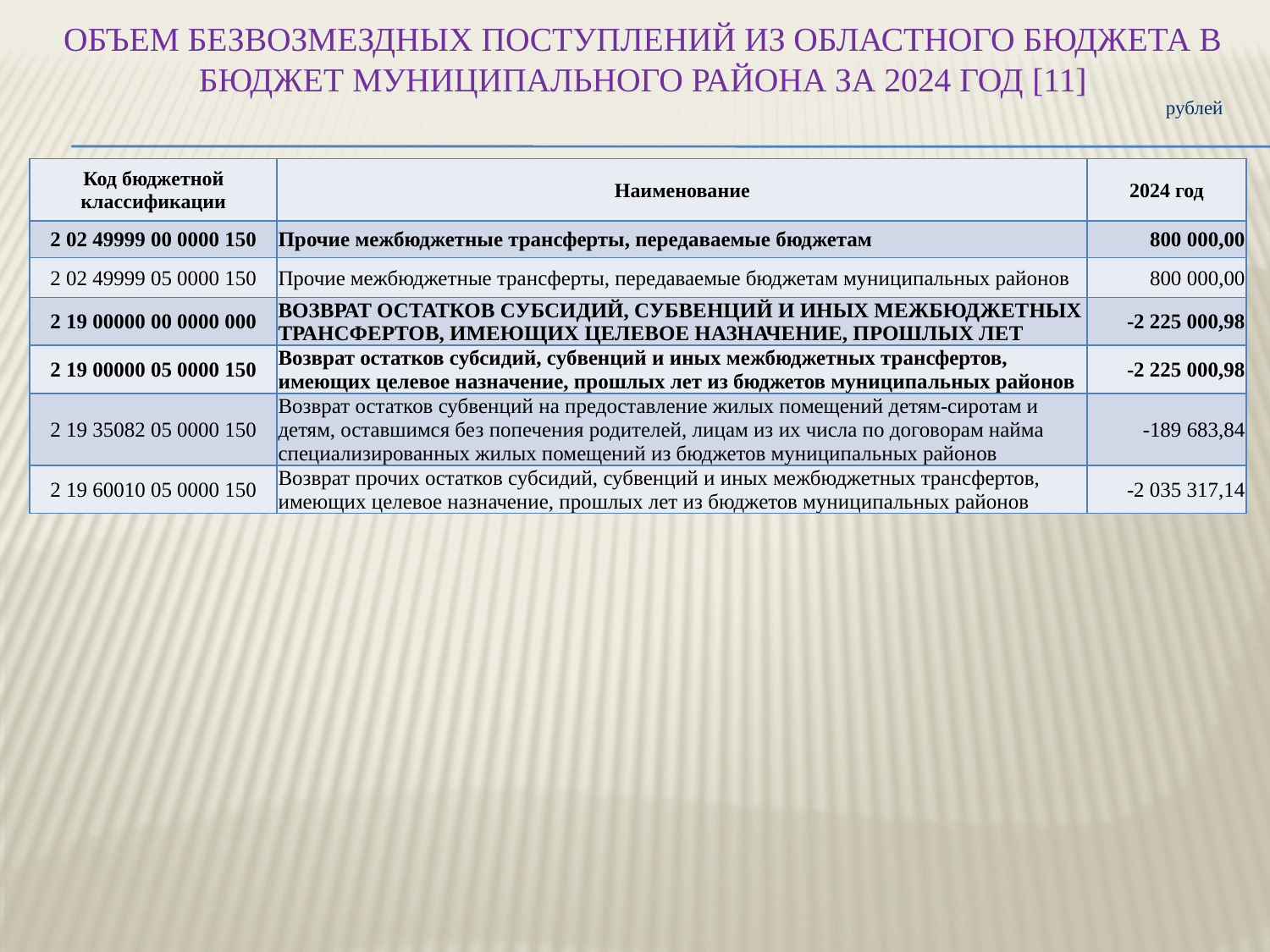

# ОБЪЕМ БЕЗВОЗМЕЗДНЫХ ПОСТУПЛЕНИЙ ИЗ ОБЛАСТНОГО БЮДЖЕТА В БЮДЖЕТ МУНИЦИПАЛЬНОГО РАЙОНА ЗА 2024 ГОД [11]
рублей
| Код бюджетной классификации | Наименование | 2024 год |
| --- | --- | --- |
| 2 02 49999 00 0000 150 | Прочие межбюджетные трансферты, передаваемые бюджетам | 800 000,00 |
| 2 02 49999 05 0000 150 | Прочие межбюджетные трансферты, передаваемые бюджетам муниципальных районов | 800 000,00 |
| 2 19 00000 00 0000 000 | ВОЗВРАТ ОСТАТКОВ СУБСИДИЙ, СУБВЕНЦИЙ И ИНЫХ МЕЖБЮДЖЕТНЫХ ТРАНСФЕРТОВ, ИМЕЮЩИХ ЦЕЛЕВОЕ НАЗНАЧЕНИЕ, ПРОШЛЫХ ЛЕТ | -2 225 000,98 |
| 2 19 00000 05 0000 150 | Возврат остатков субсидий, субвенций и иных межбюджетных трансфертов, имеющих целевое назначение, прошлых лет из бюджетов муниципальных районов | -2 225 000,98 |
| 2 19 35082 05 0000 150 | Возврат остатков субвенций на предоставление жилых помещений детям-сиротам и детям, оставшимся без попечения родителей, лицам из их числа по договорам найма специализированных жилых помещений из бюджетов муниципальных районов | -189 683,84 |
| 2 19 60010 05 0000 150 | Возврат прочих остатков субсидий, субвенций и иных межбюджетных трансфертов, имеющих целевое назначение, прошлых лет из бюджетов муниципальных районов | -2 035 317,14 |